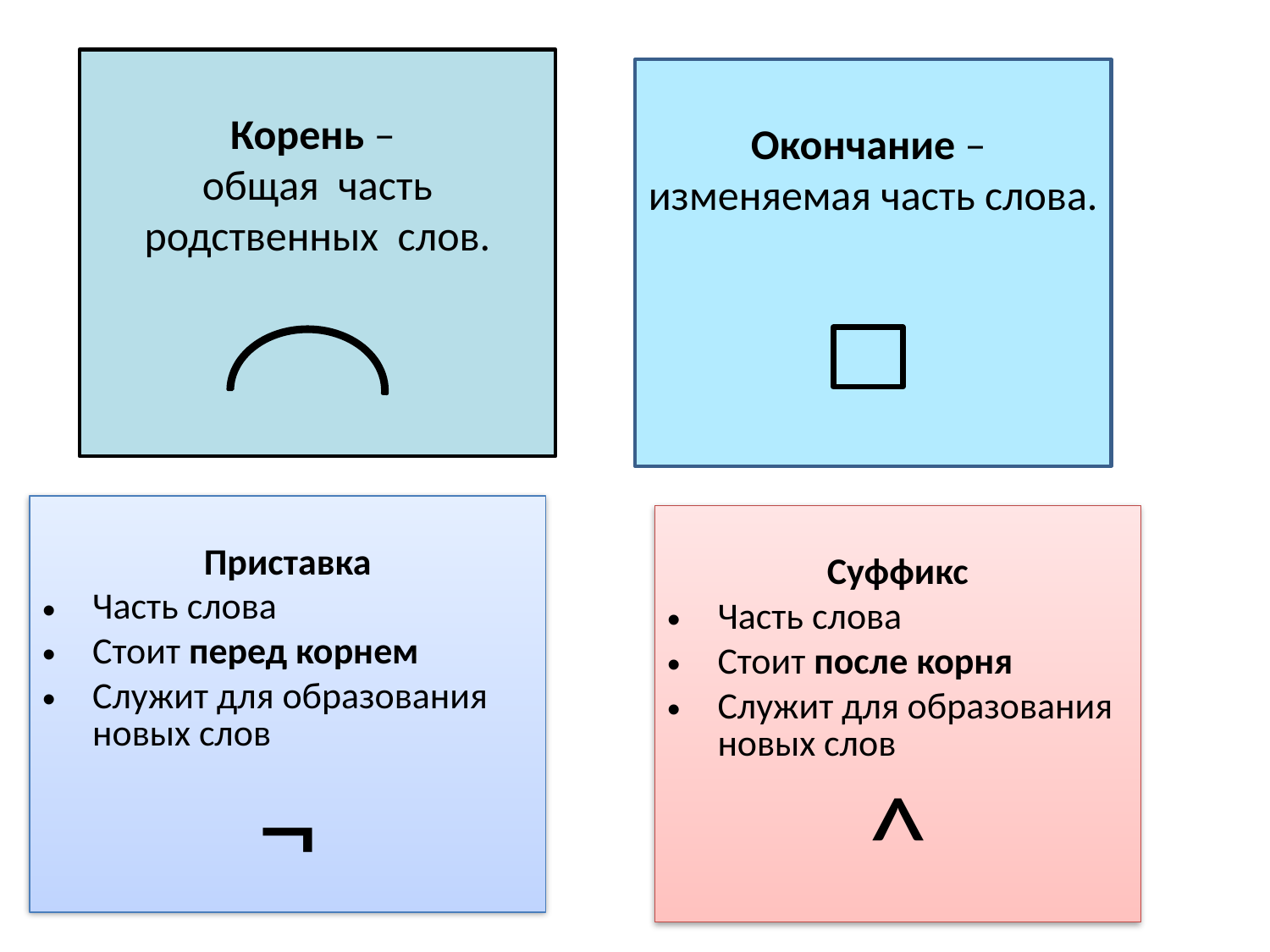

Корень –
общая  часть родственных  слов.

Окончание –
изменяемая часть слова.

Приставка
Часть слова
Стоит перед корнем
Служит для образования новых слов
¬

Суффикс
Часть слова
Стоит после корня
Служит для образования новых слов
^